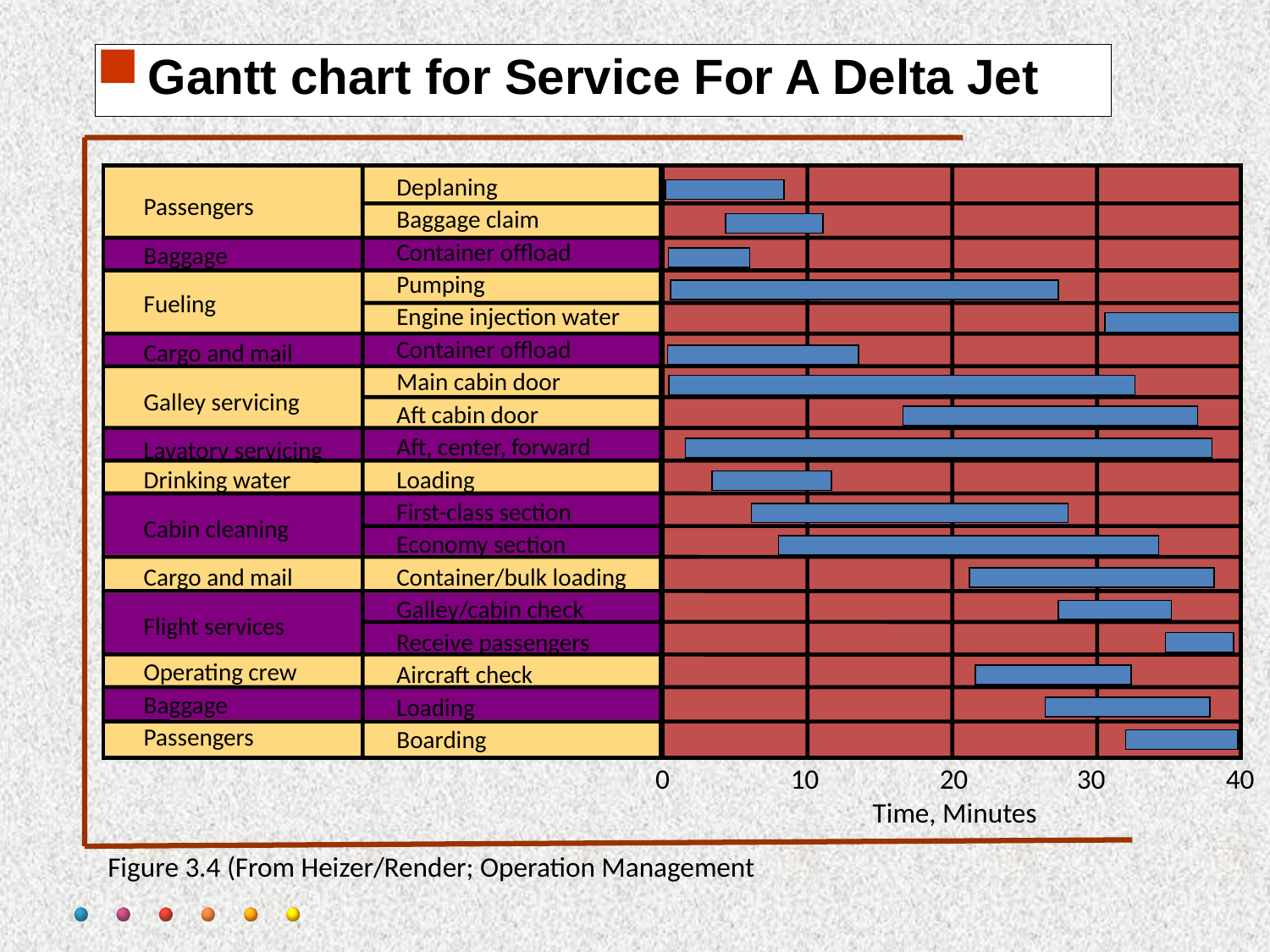

# Gantt chart for Service For A Delta Jet
Deplaning
Baggage claim
Container offload
Pumping
Engine injection water
Container offload
Main cabin door
Aft cabin door
Aft, center, forward
Loading
First-class section
Economy section
Container/bulk loading
Galley/cabin check
Receive passengers
Aircraft check
Loading
Boarding

Passengers
Baggage
Fueling
Cargo and mail
Galley servicing
Lavatory servicing
Drinking water
Cabin cleaning
Cargo and mail
Flight services
Operating crew
Baggage
Passengers

0	10	20	30	40
Time, Minutes

Figure 3.4 (From Heizer/Render; Operation Management